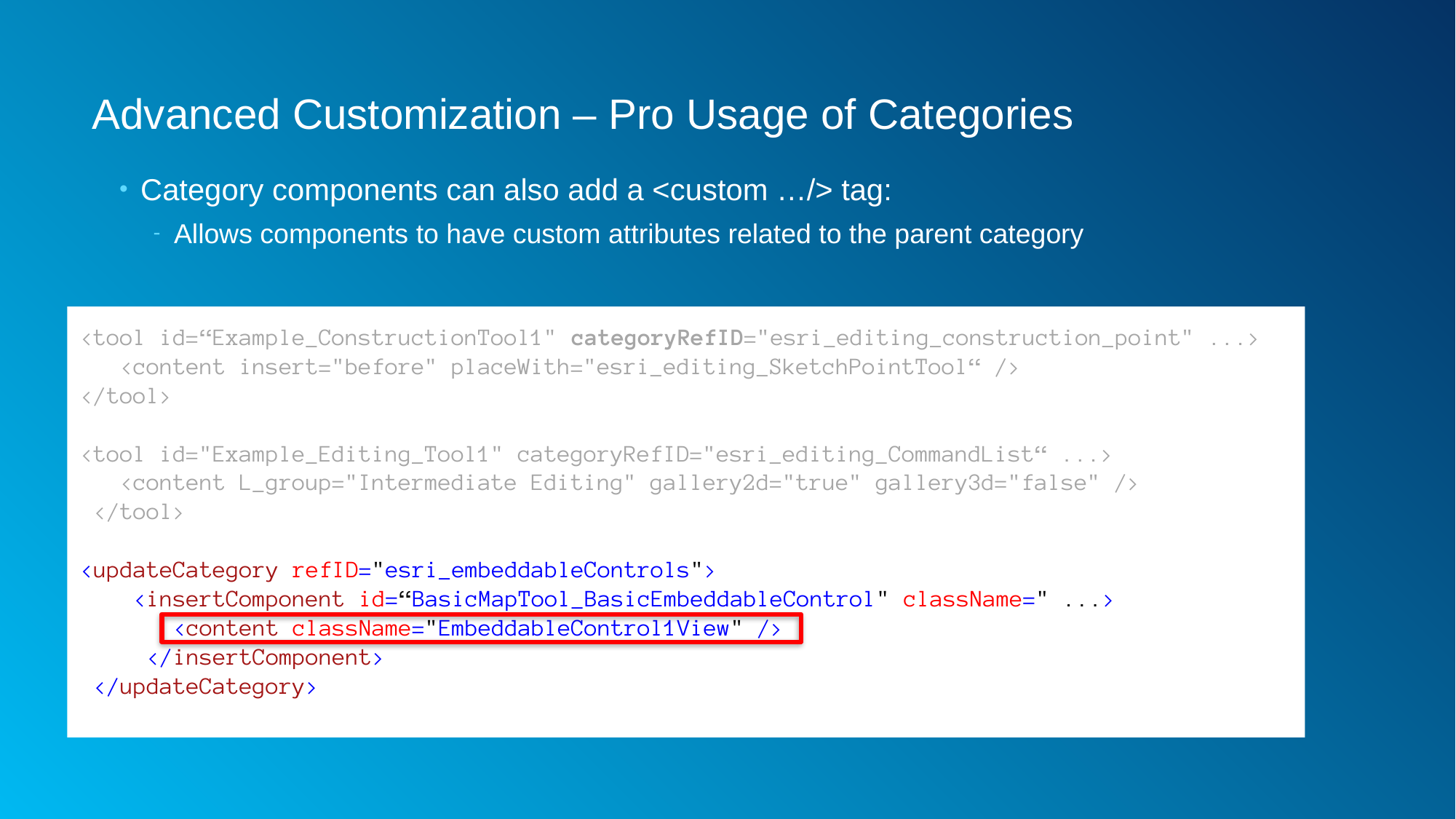

# Advanced Customization – Pro Usage of Categories
Category components can also add a <custom …/> tag:
Allows components to have custom attributes related to the parent category

 <tool id=“Example_ConstructionTool1" categoryRefID="esri_editing_construction_point" ...>
    <content insert="before" placeWith="esri_editing_SketchPointTool“ />
 </tool>

 <tool id="Example_Editing_Tool1" categoryRefID="esri_editing_CommandList“ ...>
    <content L_group="Intermediate Editing" gallery2d="true" gallery3d="false" />
  </tool>

 <updateCategory refID="esri_embeddableControls">
     <insertComponent id=“BasicMapTool_BasicEmbeddableControl" className=" ...>
        <content className="EmbeddableControl1View" />
      </insertComponent>
  </updateCategory>